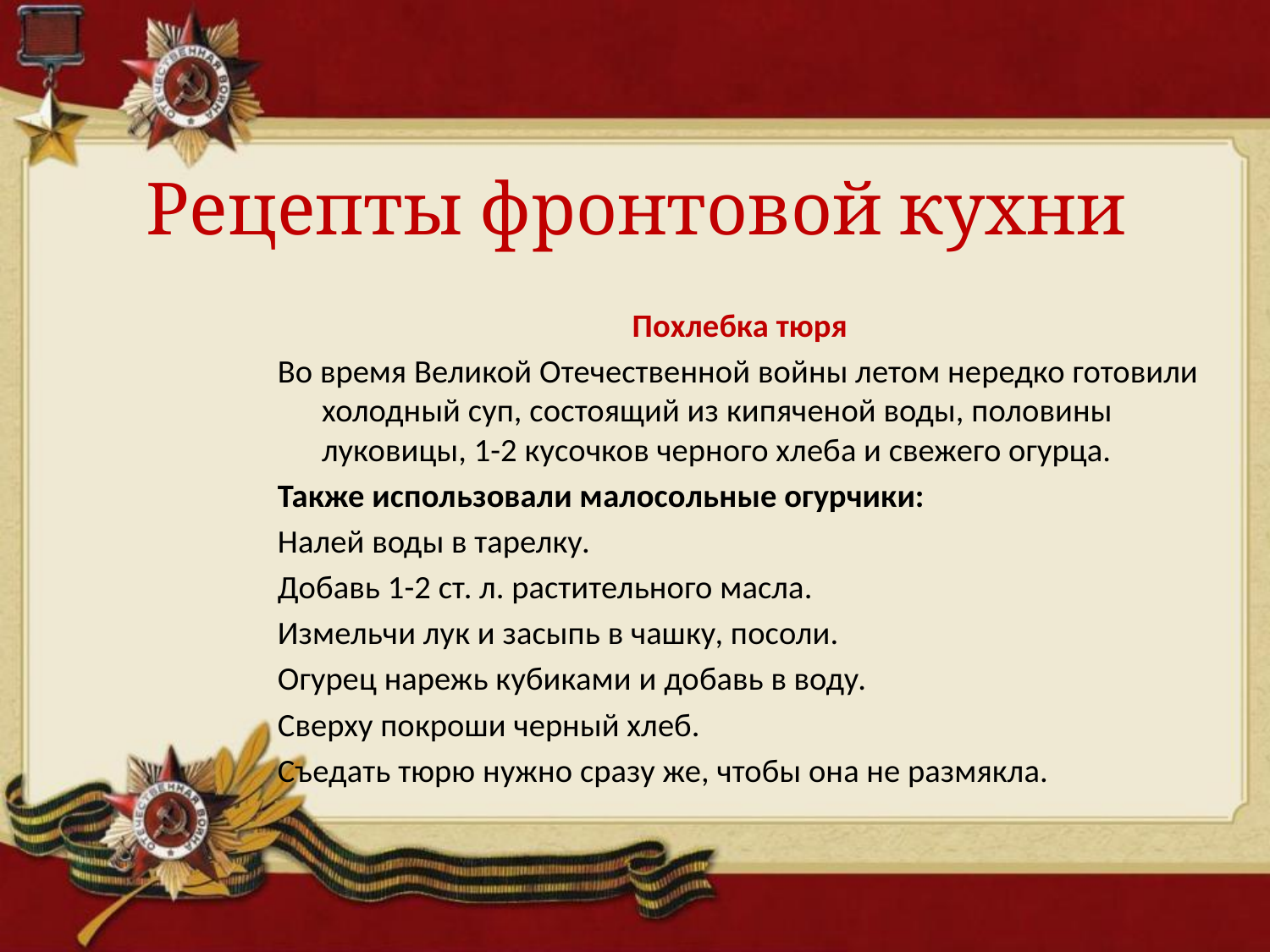

# Рецепты фронтовой кухни

Похлебка тюря
Во время Великой Отечественной войны летом нередко готовили холодный суп, состоящий из кипяченой воды, половины луковицы, 1-2 кусочков черного хлеба и свежего огурца.
Также использовали малосольные огурчики:
Налей воды в тарелку.
Добавь 1-2 ст. л. растительного масла.
Измельчи лук и засыпь в чашку, посоли.
Огурец нарежь кубиками и добавь в воду.
Сверху покроши черный хлеб.
Съедать тюрю нужно сразу же, чтобы она не размякла.